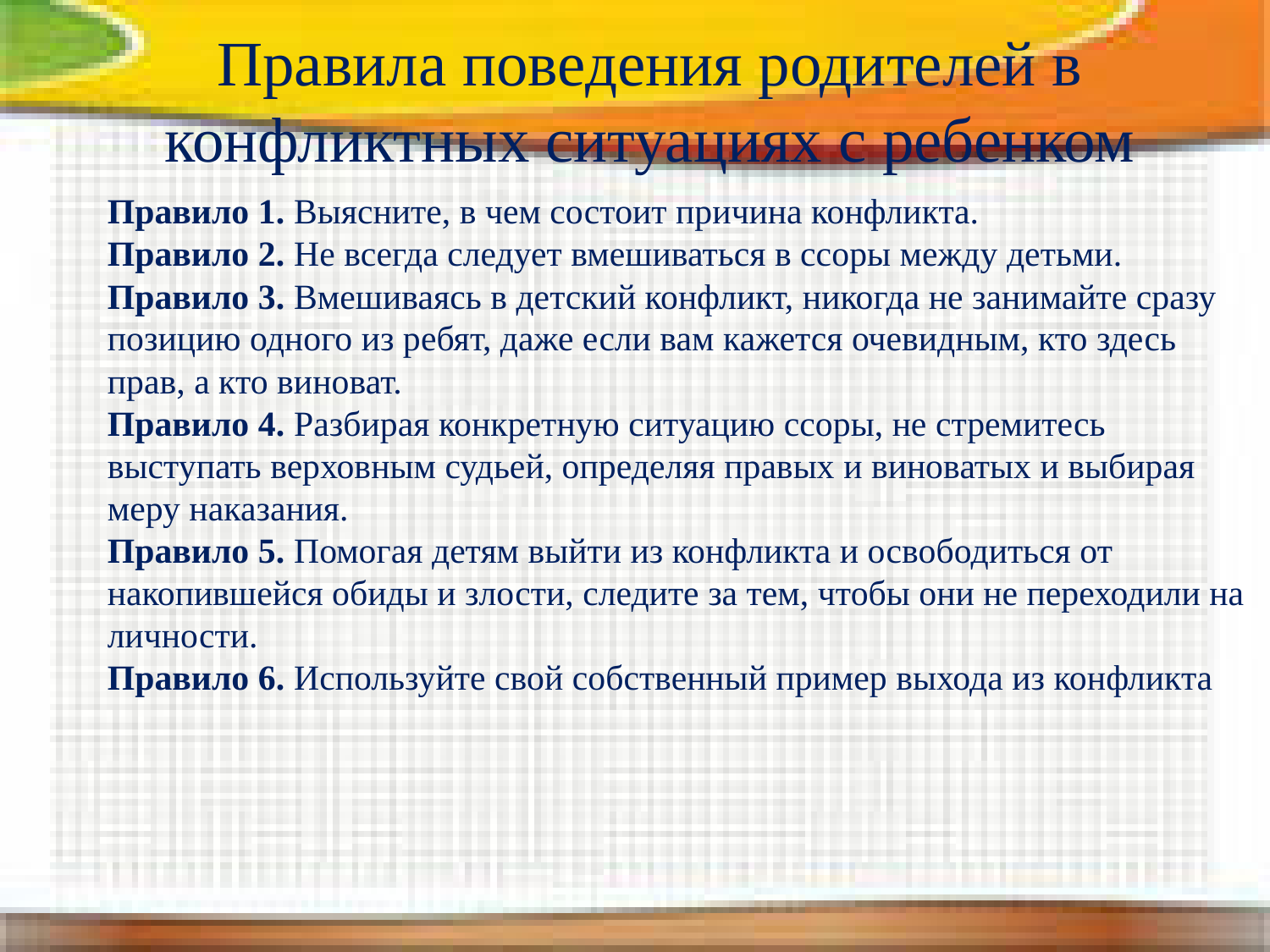

Правила поведения родителей в конфликтных ситуациях с ребенком
Правило 1. Выясните, в чем состоит причина конфликта.
Правило 2. Не всегда следует вмешиваться в ссоры между детьми.
Правило 3. Вмешиваясь в детский конфликт, никогда не занимайте сразу позицию одного из ребят, даже если вам кажется очевидным, кто здесь прав, а кто виноват.
Правило 4. Разбирая конкретную ситуацию ссоры, не стремитесь выступать верховным судьей, определяя правых и виноватых и выбирая меру наказания.
Правило 5. Помогая детям выйти из конфликта и освободиться от накопившейся обиды и злости, следите за тем, чтобы они не переходили на личности.
Правило 6. Используйте свой собственный пример выхода из конфликта